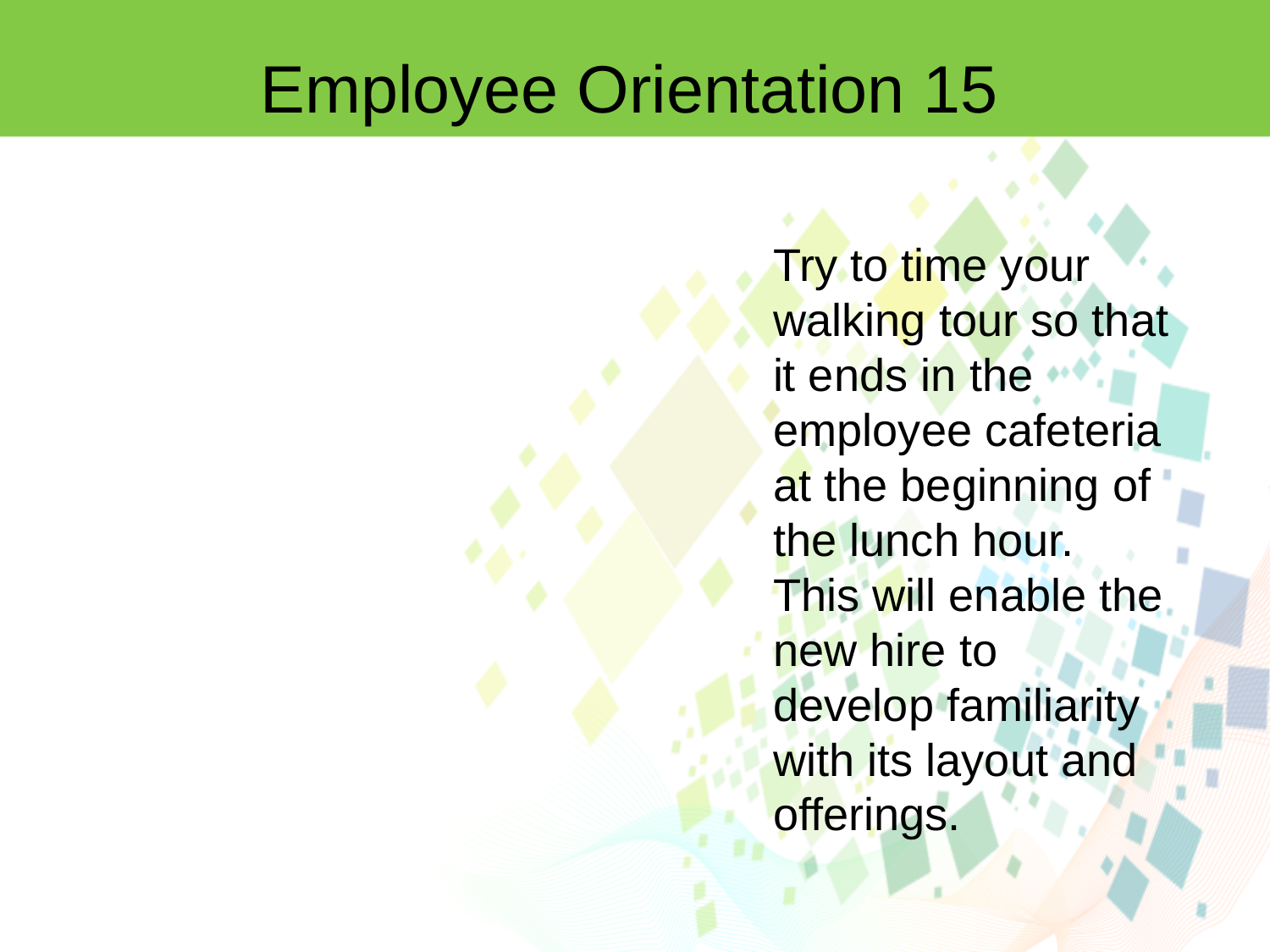

Employee Orientation 15
Try to time your walking tour so that it ends in the employee cafeteria at the beginning of the lunch hour. This will enable the new hire to develop familiarity
with its layout and offerings.